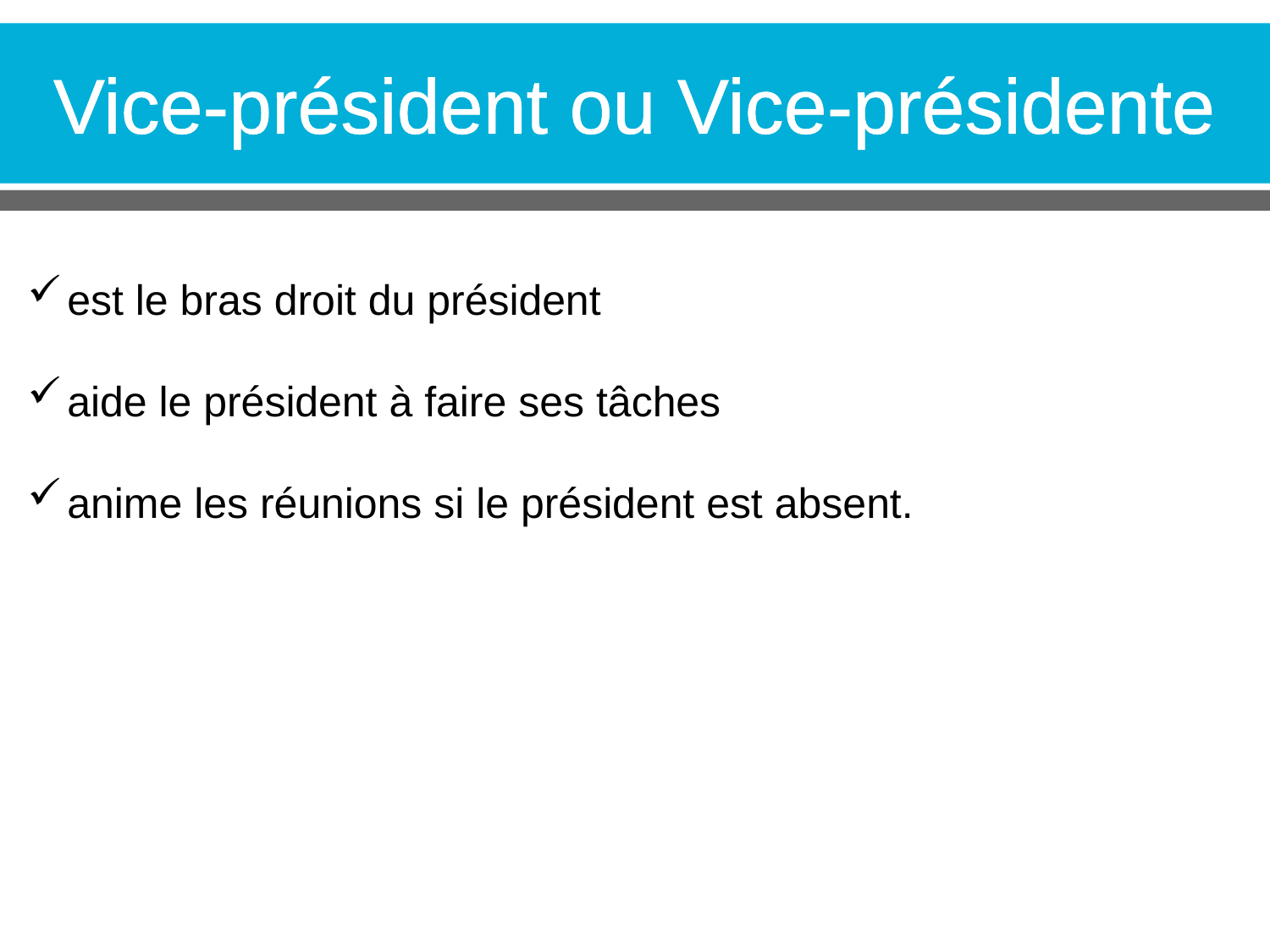

# Vice-président ou Vice-présidente
est le bras droit du président

aide le président à faire ses tâches

anime les réunions si le président est absent.